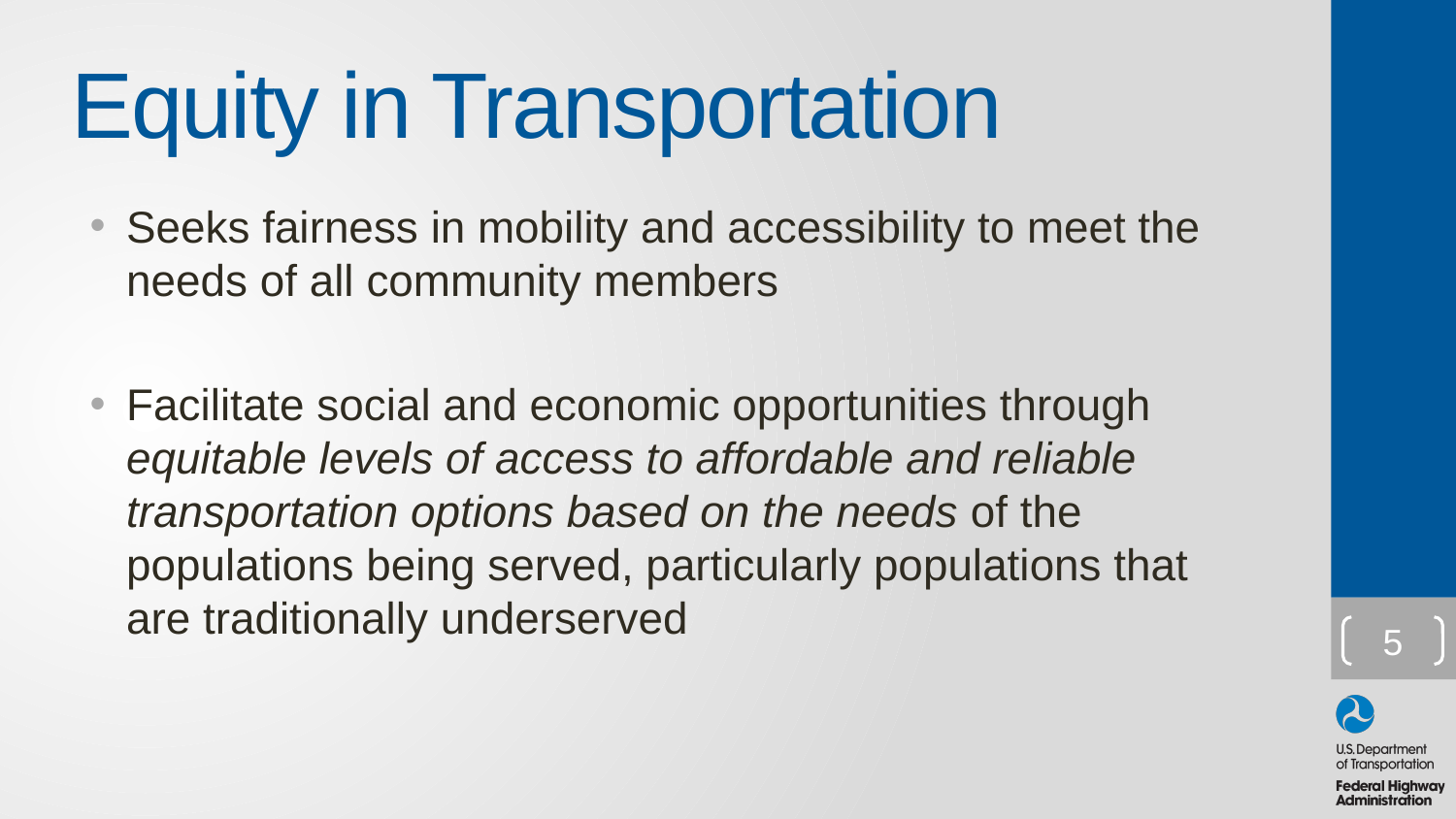

# Equity in Transportation
Seeks fairness in mobility and accessibility to meet the needs of all community members

Facilitate social and economic opportunities through equitable levels of access to affordable and reliable transportation options based on the needs of the populations being served, particularly populations that are traditionally underserved

5